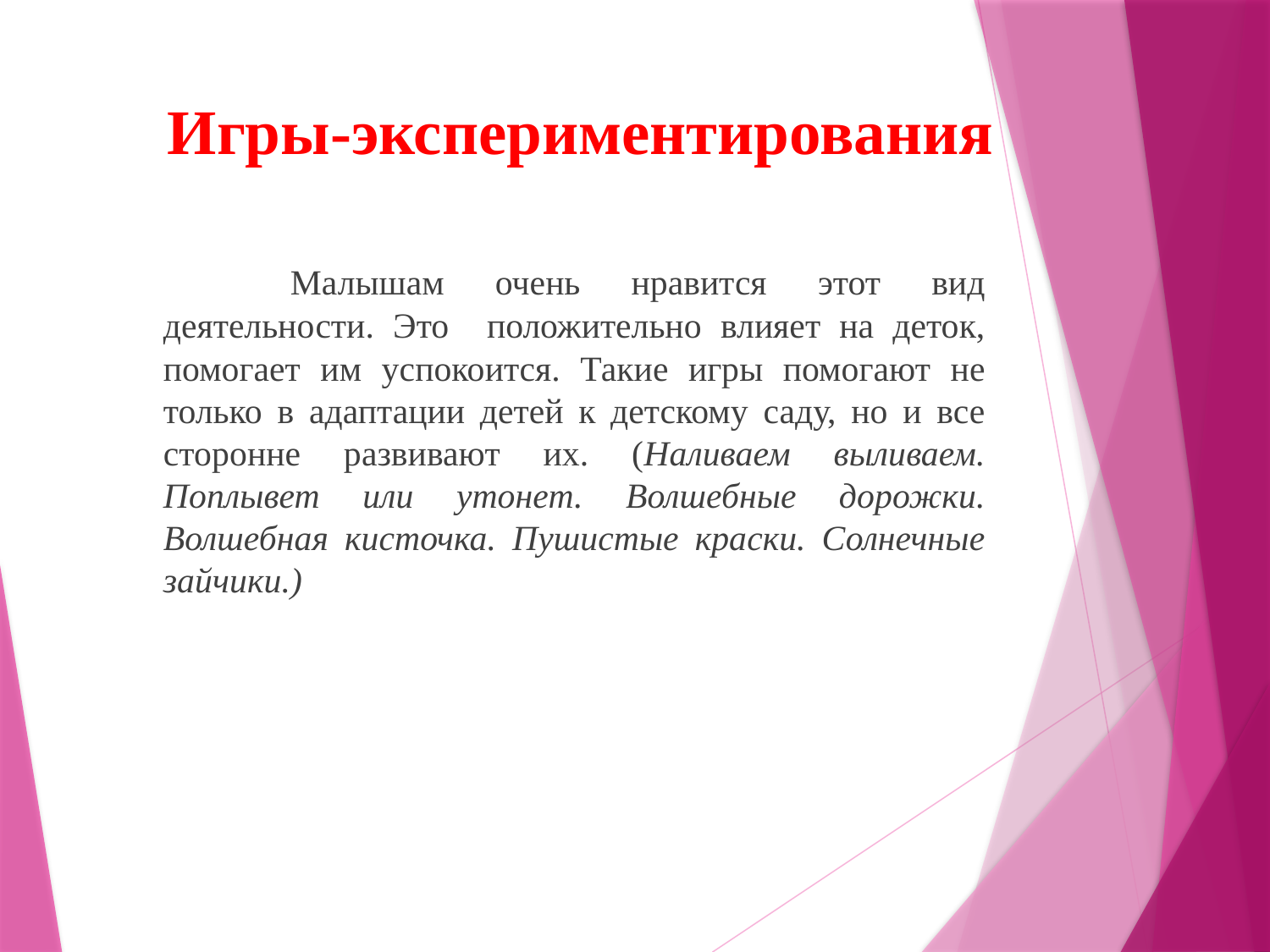

# Игры-экспериментирования
	Малышам очень нравится этот вид деятельности. Это  положительно влияет на деток, помогает им успокоится. Такие игры помогают не только в адаптации детей к детскому саду, но и все сторонне развивают их. (Наливаем выливаем. Поплывет или утонет. Волшебные дорожки. Волшебная кисточка. Пушистые краски. Солнечные зайчики.)